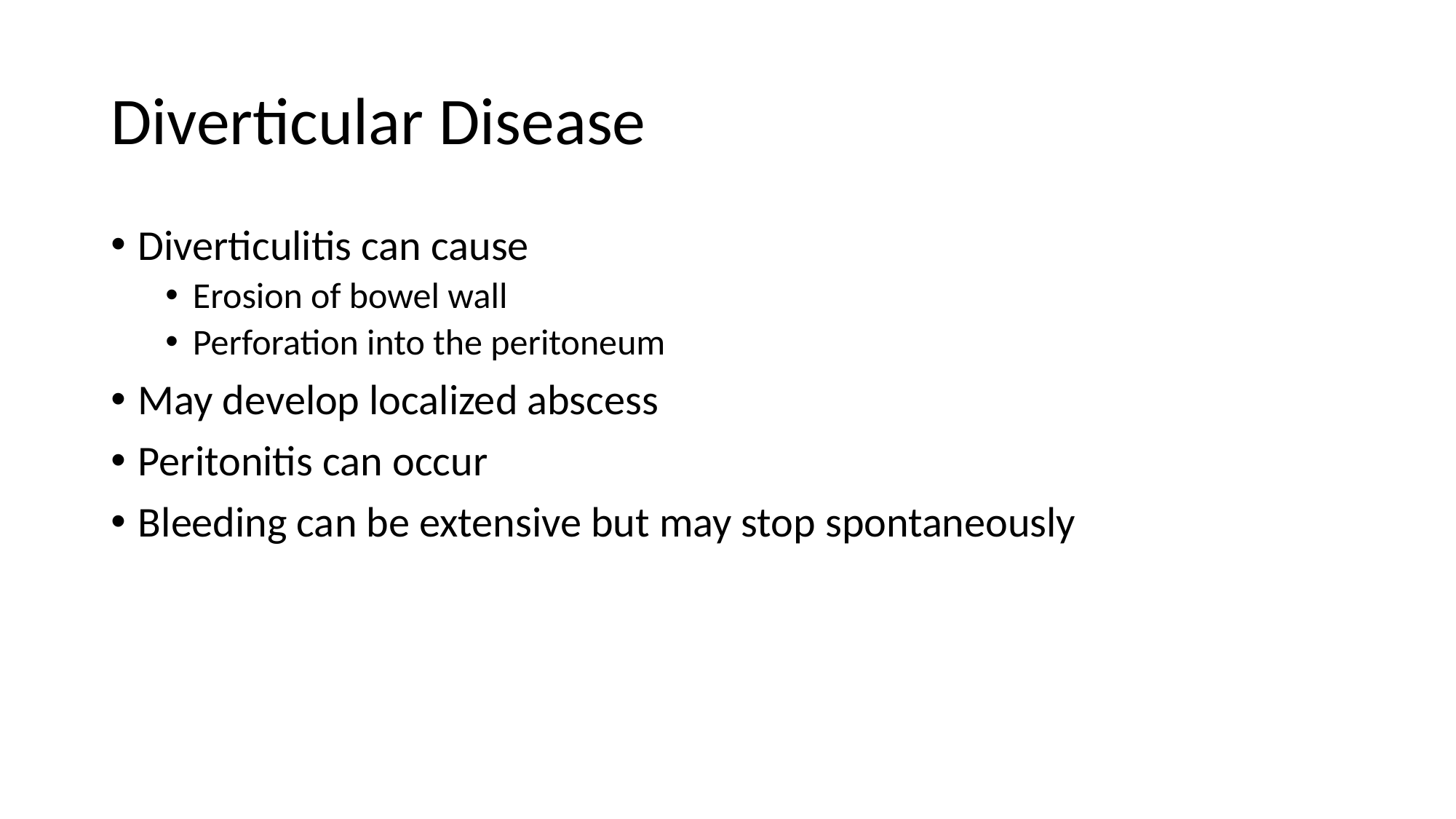

# Diverticular Disease
Diverticulitis can cause
Erosion of bowel wall
Perforation into the peritoneum
May develop localized abscess
Peritonitis can occur
Bleeding can be extensive but may stop spontaneously